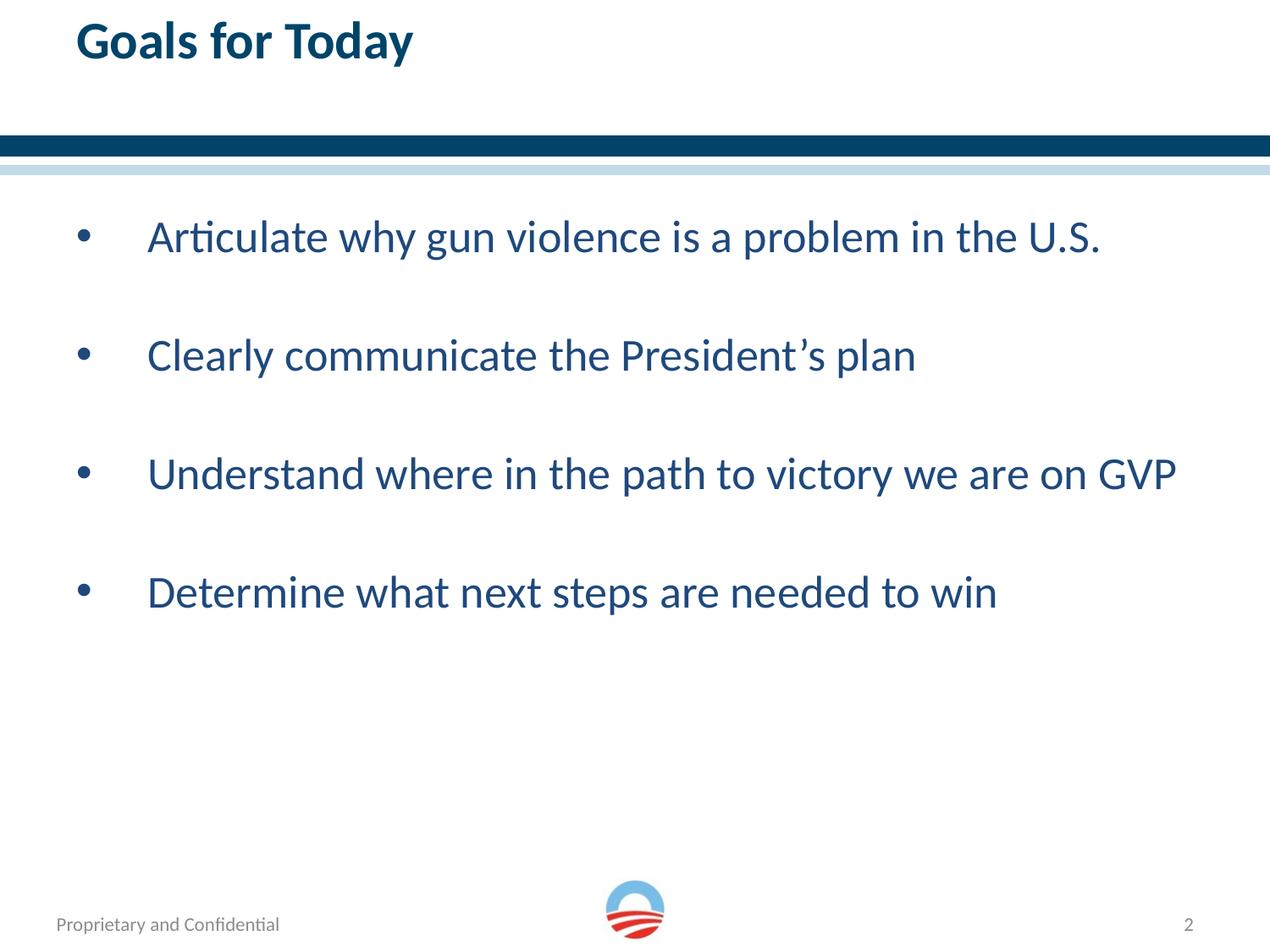

# Goals for Today
Articulate why gun violence is a problem in the U.S.
Clearly communicate the President’s plan
Understand where in the path to victory we are on GVP
Determine what next steps are needed to win
2